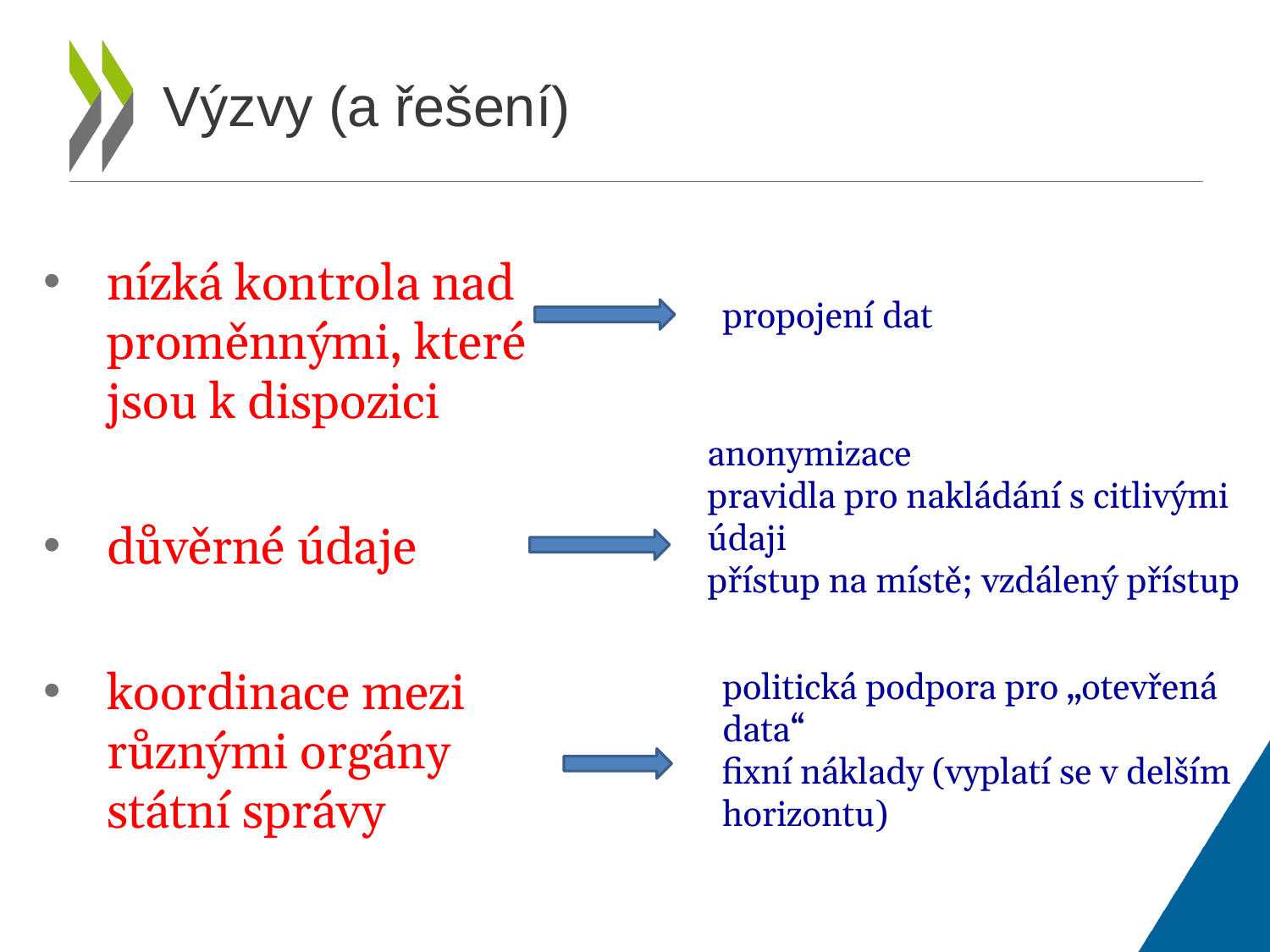

# Výzvy (a řešení)

nízká kontrola nad proměnnými, které jsou k dispozici

důvěrné údaje

koordinace mezi různými orgány státní správy
propojení dat

anonymizace
pravidla pro nakládání s citlivými údaji
přístup na místě; vzdálený přístup

politická podpora pro „otevřená data“
fixní náklady (vyplatí se v delším horizontu)